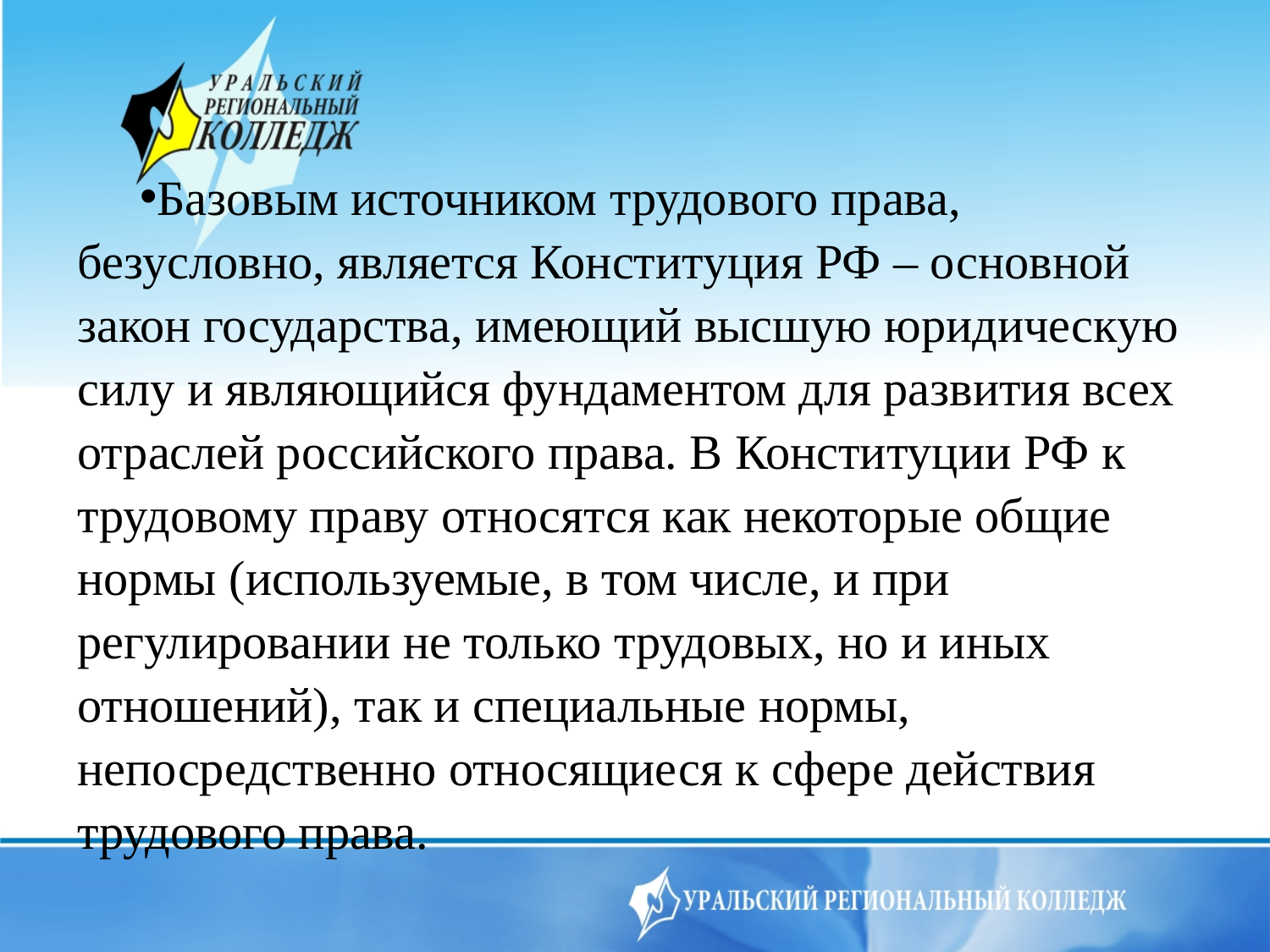

Базовым источником трудового права, безусловно, является Конституция РФ – основной закон государства, имеющий высшую юридическую силу и являющийся фундаментом для развития всех отраслей российского права. В Конституции РФ к трудовому праву относятся как некоторые общие нормы (используемые, в том числе, и при регулировании не только трудовых, но и иных отношений), так и специальные нормы, непосредственно относящиеся к сфере действия трудового права.